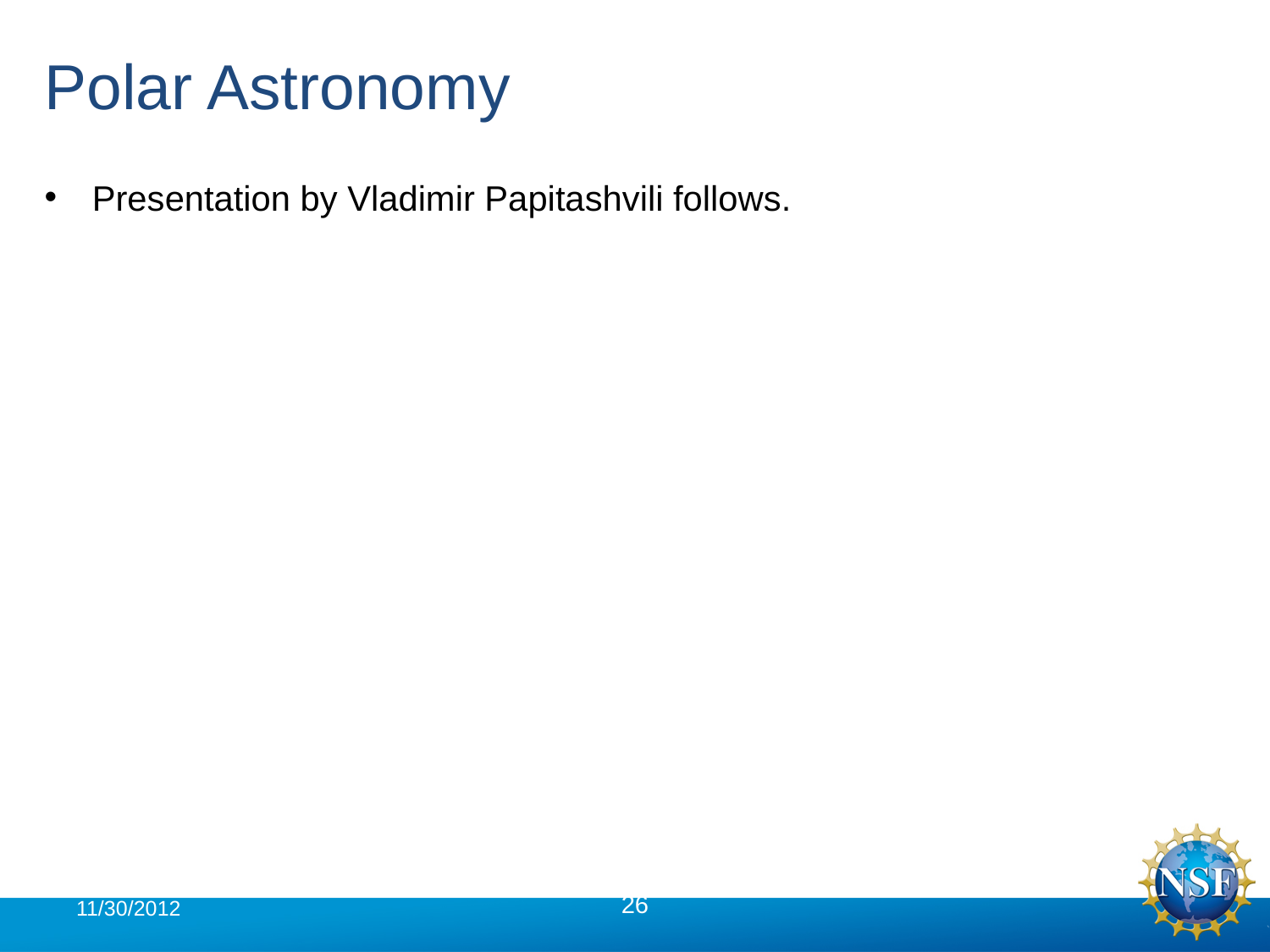

# Polar Astronomy
Presentation by Vladimir Papitashvili follows.
11/30/2012
26